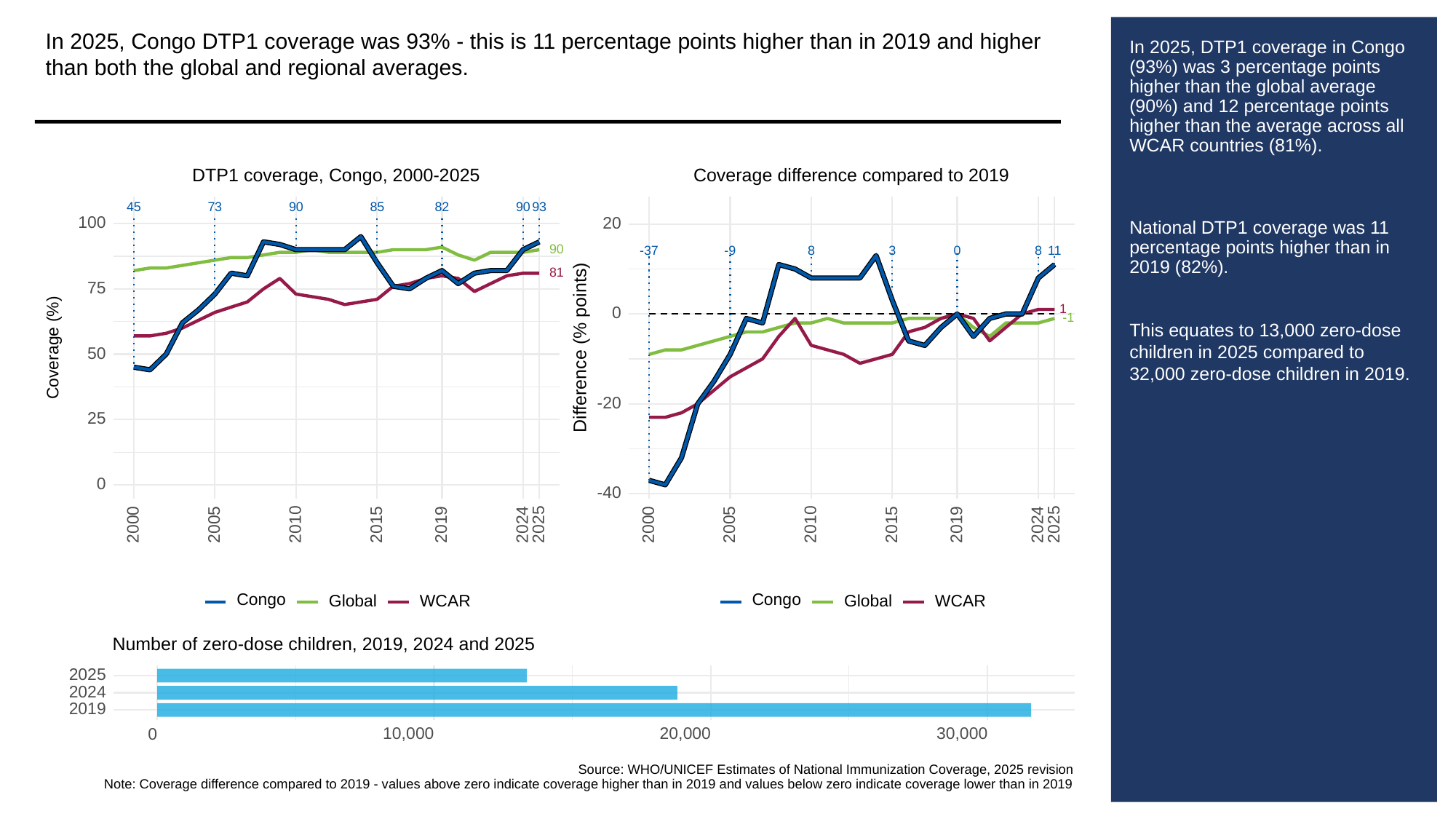

In 2025, Congo DTP1 coverage was 93% - this is 11 percentage points higher than in 2019 and higher than both the global and regional averages.
# In 2025, DTP1 coverage in Congo (93%) was 3 percentage points higher than the global average (90%) and 12 percentage points higher than the average across all WCAR countries (81%).

National DTP1 coverage was 11 percentage points higher than in 2019 (82%).

This equates to 13,000 zero-dose children in 2025 compared to 32,000 zero-dose children in 2019.

DTP1 coverage, Congo, 2000-2025
Coverage difference compared to 2019

73
93
90
85
82
90
45
100
20

90
-37
3
-9
8
0
8
11

81

75

1
0

-1

Difference (% points)
Coverage (%)
50

-20

25

0

-40

2000
2005
2010
2015
2019
2024
2025
2000
2005
2010
2015
2019
2024
2025
Congo
Congo
Global
WCAR
Global
WCAR

Number of zero-dose children, 2019, 2024 and 2025

2025

2024

2019

10,000
20,000
30,000
0
Source: WHO/UNICEF Estimates of National Immunization Coverage, 2025 revision
Note: Coverage difference compared to 2019 - values above zero indicate coverage higher than in 2019 and values below zero indicate coverage lower than in 2019